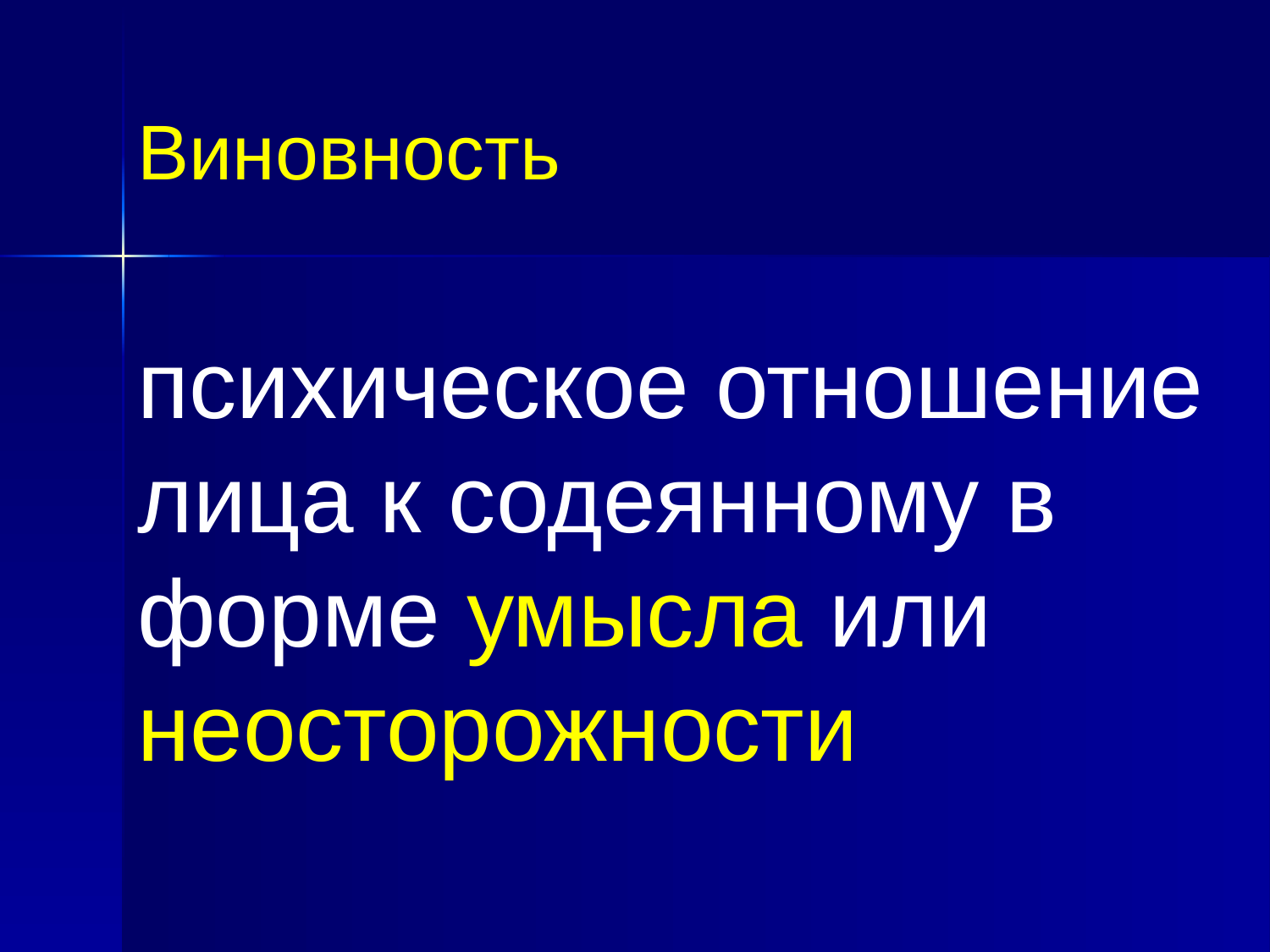

Виновность

психическое отношение лица к содеянному в форме умысла или неосторожности